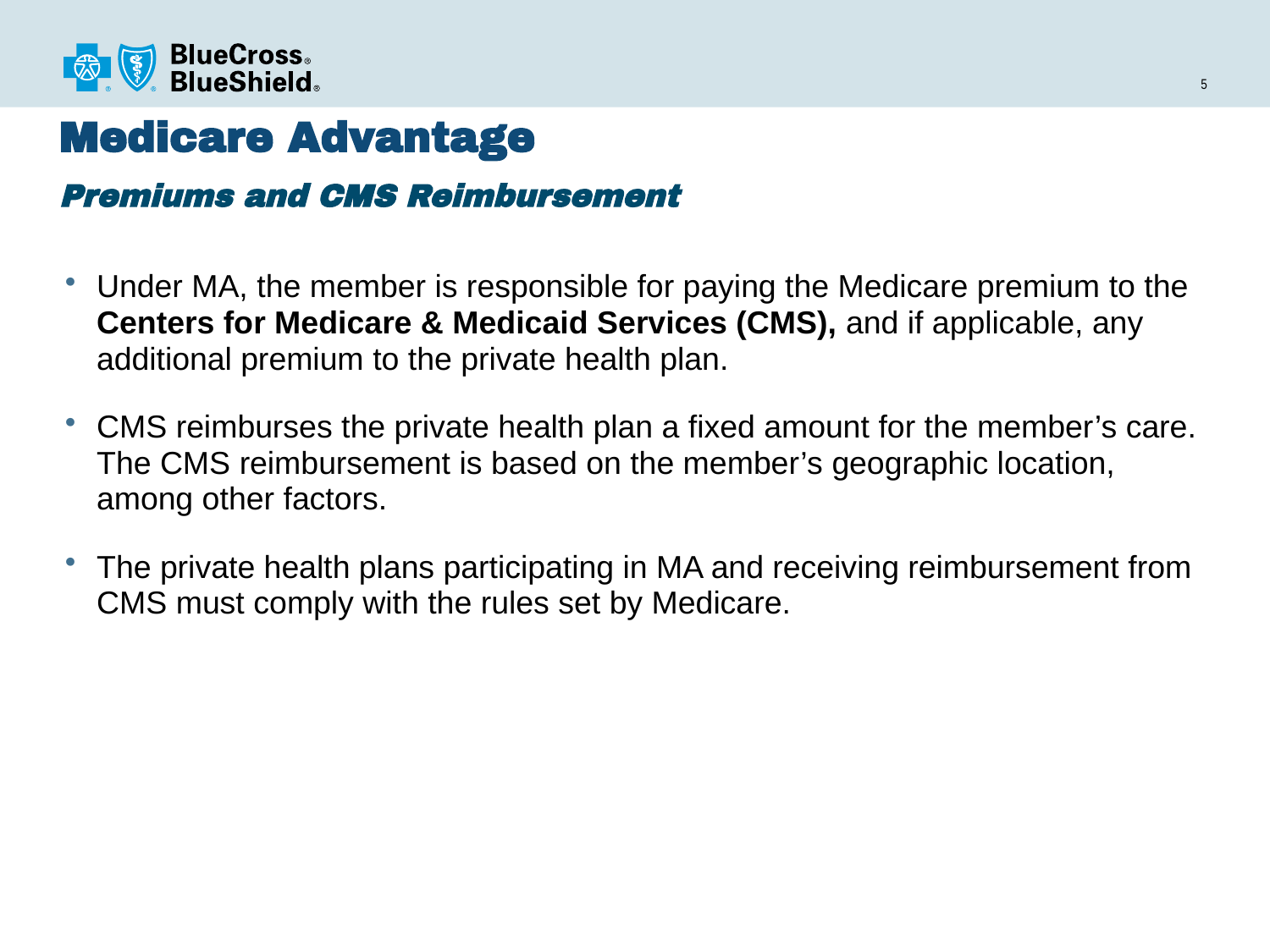

# Medicare Advantage Premiums and CMS Reimbursement
Under MA, the member is responsible for paying the Medicare premium to the Centers for Medicare & Medicaid Services (CMS), and if applicable, any additional premium to the private health plan.
CMS reimburses the private health plan a fixed amount for the member’s care. The CMS reimbursement is based on the member’s geographic location, among other factors.
The private health plans participating in MA and receiving reimbursement from CMS must comply with the rules set by Medicare.